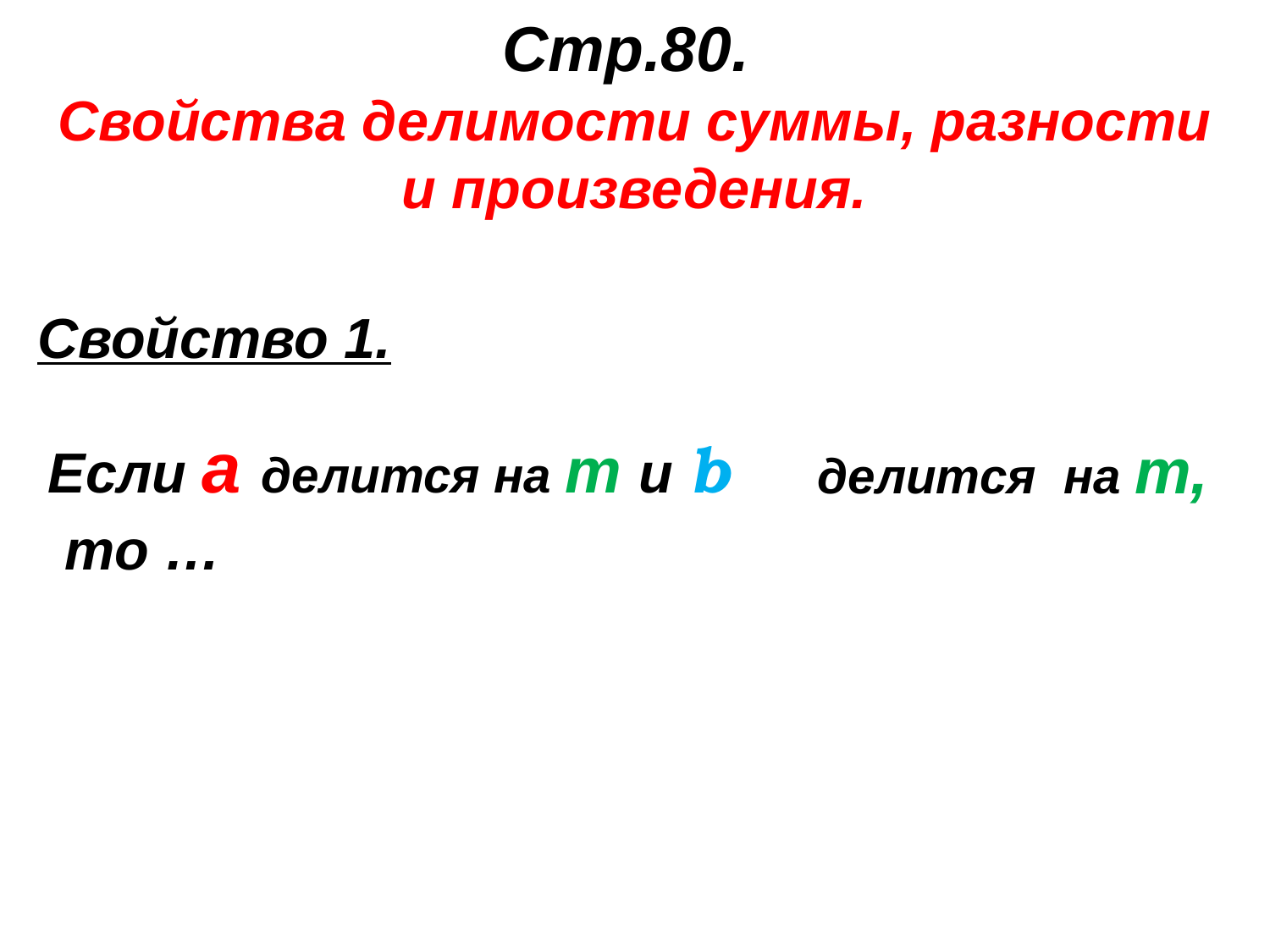

Стр.80.
Свойства делимости суммы, разности и произведения.
Свойство 1.
Если а делится на т и b
 то …
делится  на т,